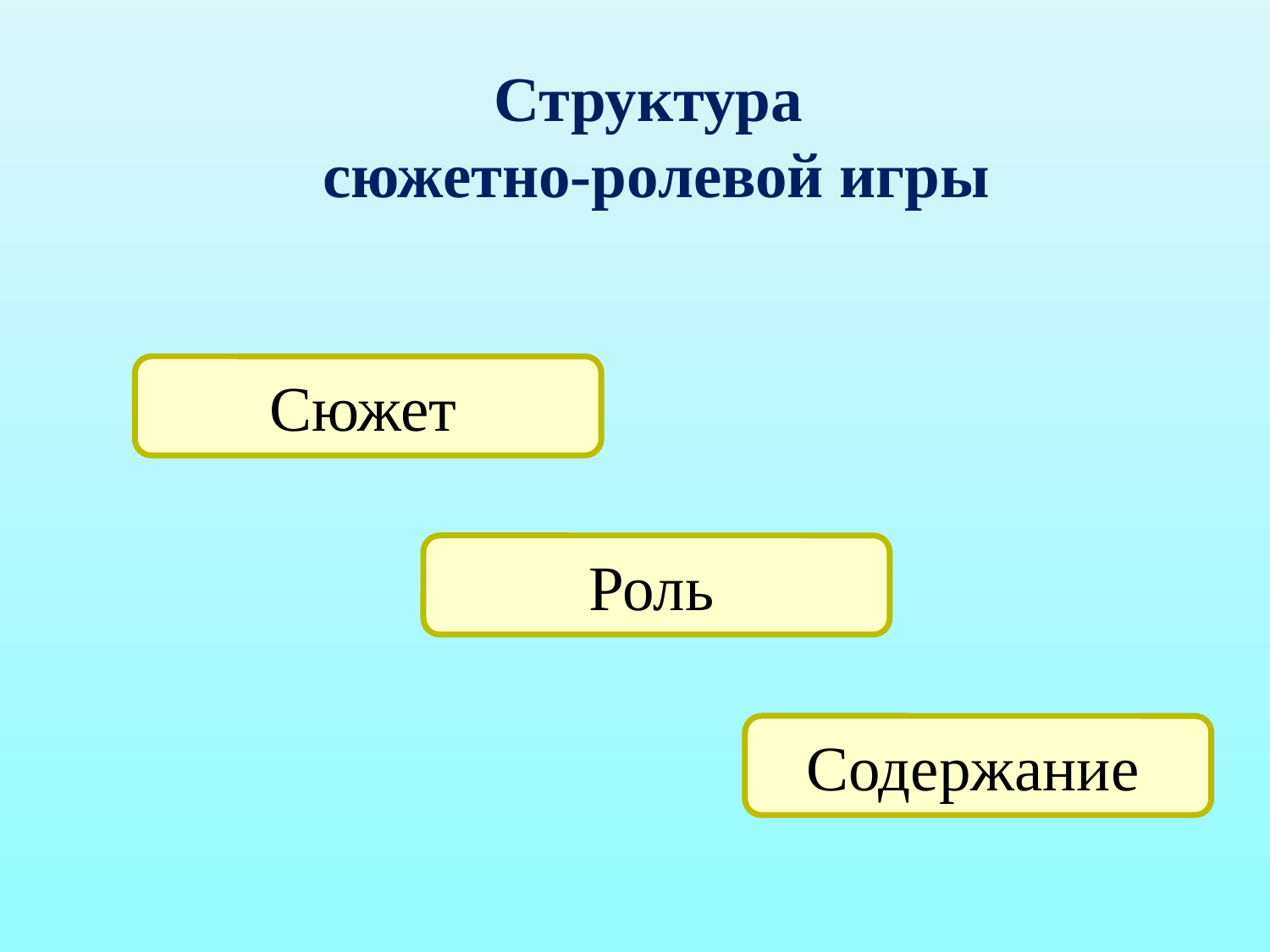

# Структура сюжетно-ролевой игры
Сюжет
Роль
Содержание